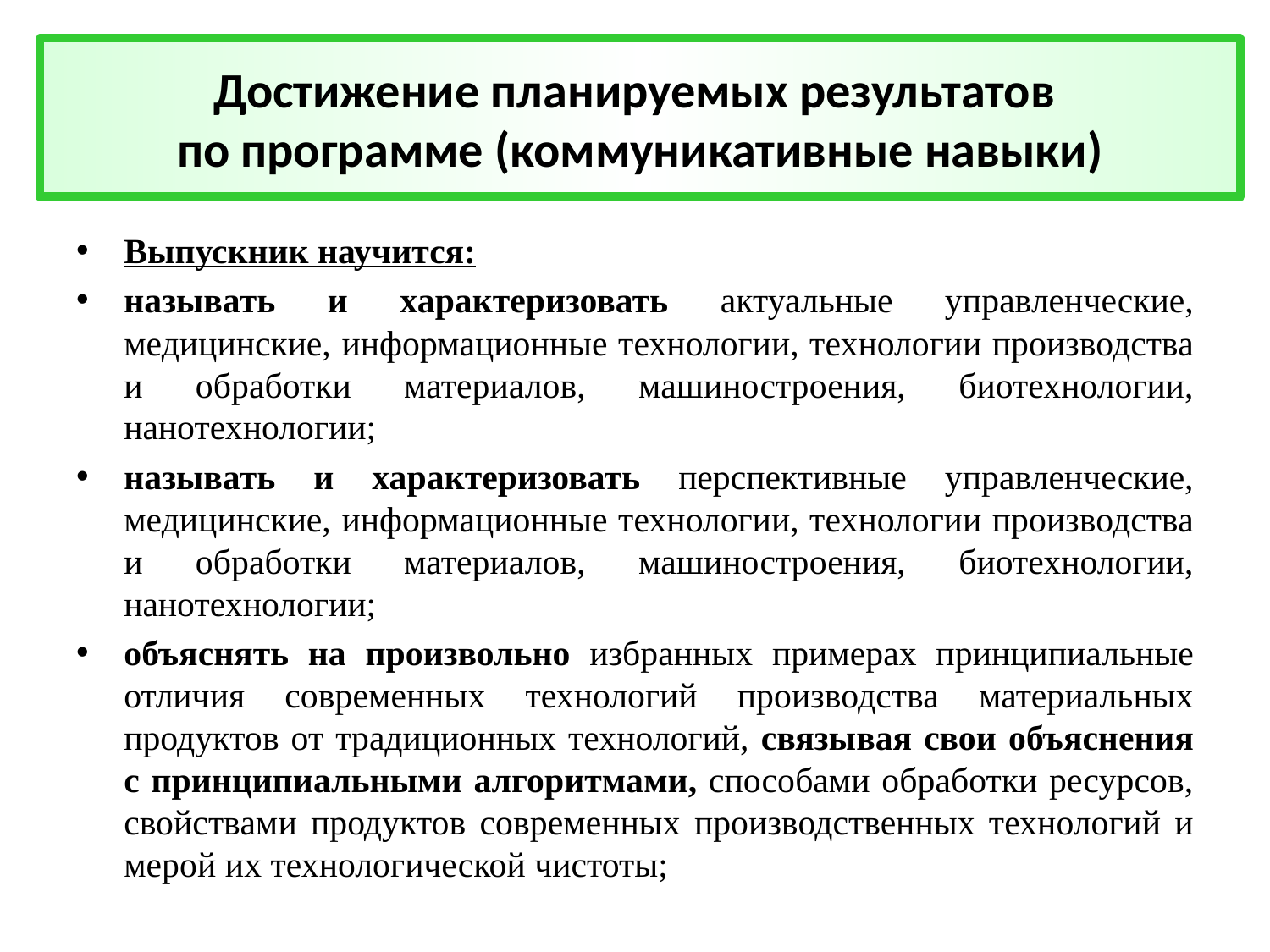

# Достижение планируемых результатов по программе (коммуникативные навыки)
Выпускник научится:
называть и характеризовать актуальные управленческие, медицинские, информационные технологии, технологии производства и обработки материалов, машиностроения, биотехнологии, нанотехнологии;
называть и характеризовать перспективные управленческие, медицинские, информационные технологии, технологии производства и обработки материалов, машиностроения, биотехнологии, нанотехнологии;
объяснять на произвольно избранных примерах принципиальные отличия современных технологий производства материальных продуктов от традиционных технологий, связывая свои объяснения с принципиальными алгоритмами, способами обработки ресурсов, свойствами продуктов современных производственных технологий и мерой их технологической чистоты;